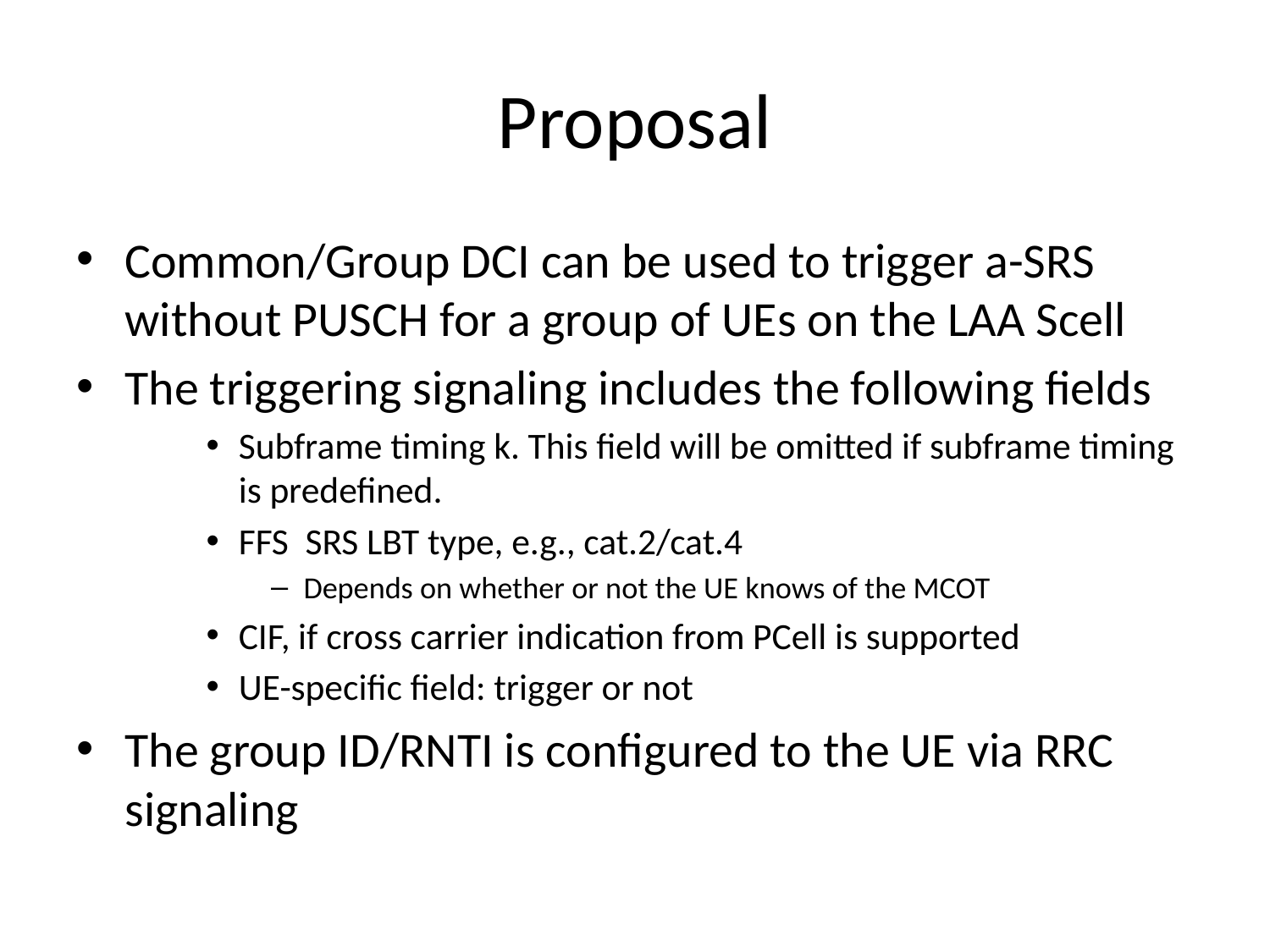

# Proposal
Common/Group DCI can be used to trigger a-SRS without PUSCH for a group of UEs on the LAA Scell
The triggering signaling includes the following fields
Subframe timing k. This field will be omitted if subframe timing is predefined.
FFS  SRS LBT type, e.g., cat.2/cat.4
Depends on whether or not the UE knows of the MCOT
CIF, if cross carrier indication from PCell is supported
UE-specific field: trigger or not
The group ID/RNTI is configured to the UE via RRC signaling